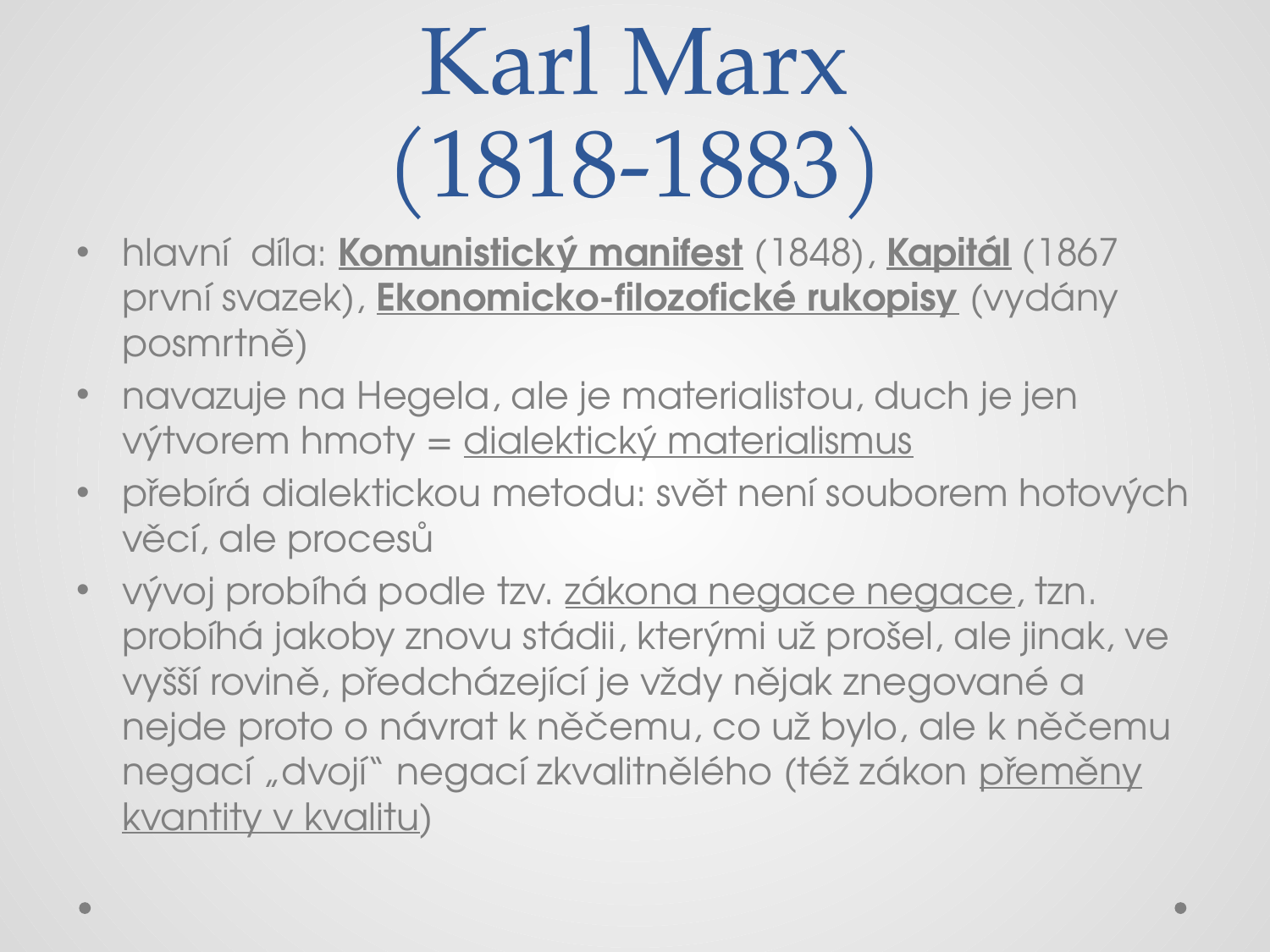

# Karl Marx (1818-1883)
hlavní  díla: Komunistický manifest (1848), Kapitál (1867 první svazek), Ekonomicko-filozofické rukopisy (vydány posmrtně)
navazuje na Hegela, ale je materialistou, duch je jen výtvorem hmoty = dialektický materialismus
přebírá dialektickou metodu: svět není souborem hotových věcí, ale procesů
vývoj probíhá podle tzv. zákona negace negace, tzn. probíhá jakoby znovu stádii, kterými už prošel, ale jinak, ve vyšší rovině, předcházející je vždy nějak znegované a nejde proto o návrat k něčemu, co už bylo, ale k něčemu negací „dvojí“ negací zkvalitnělého (též zákon přeměny kvantity v kvalitu)